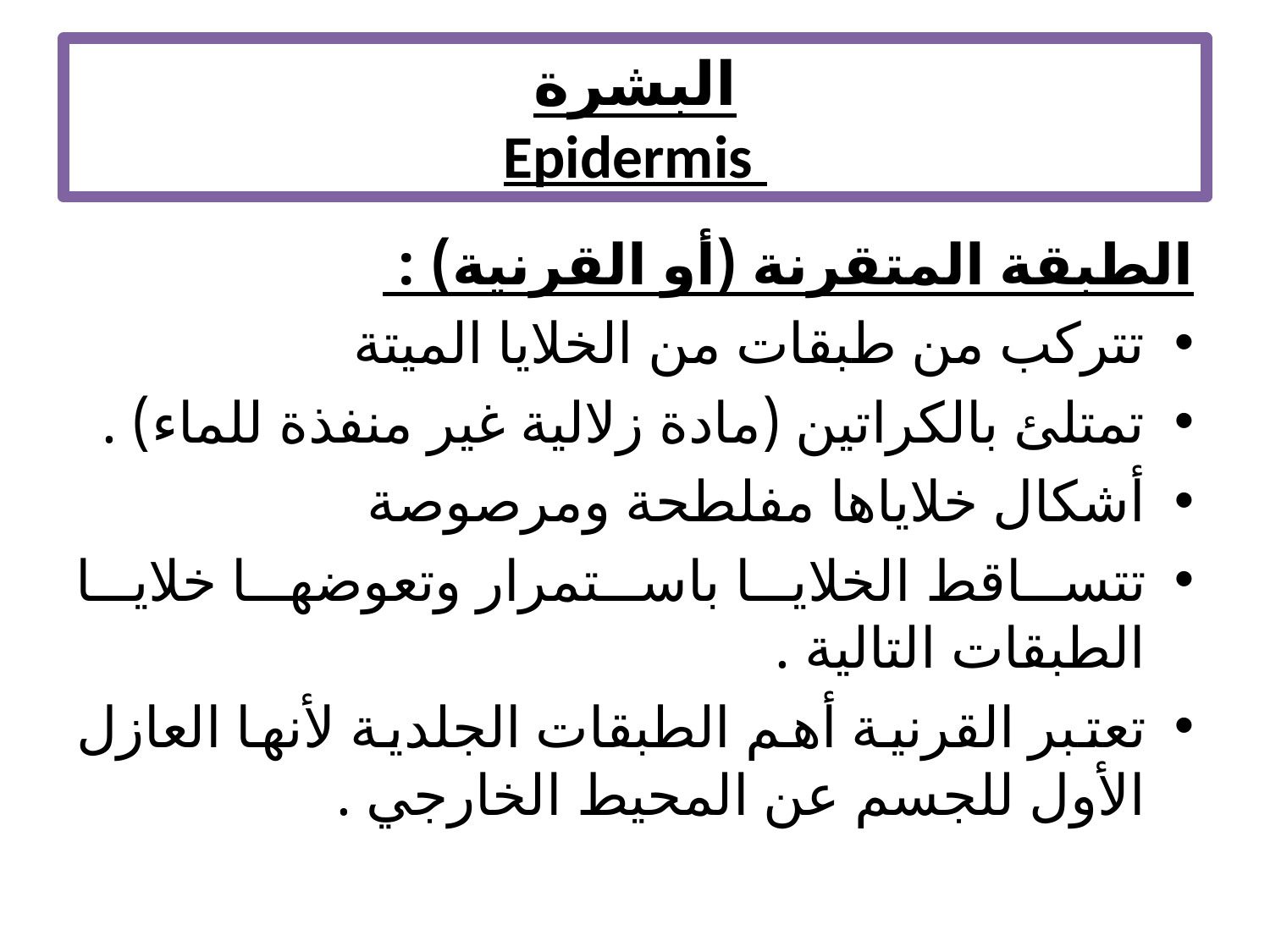

# البشرة Epidermis
الطبقة المتقرنة (أو القرنية) :
تتركب من طبقات من الخلايا الميتة
تمتلئ بالكراتين (مادة زلالية غير منفذة للماء) .
أشكال خلاياها مفلطحة ومرصوصة
تتساقط الخلايا باستمرار وتعوضها خلايا الطبقات التالية .
تعتبر القرنية أهم الطبقات الجلدية لأنها العازل الأول للجسم عن المحيط الخارجي .